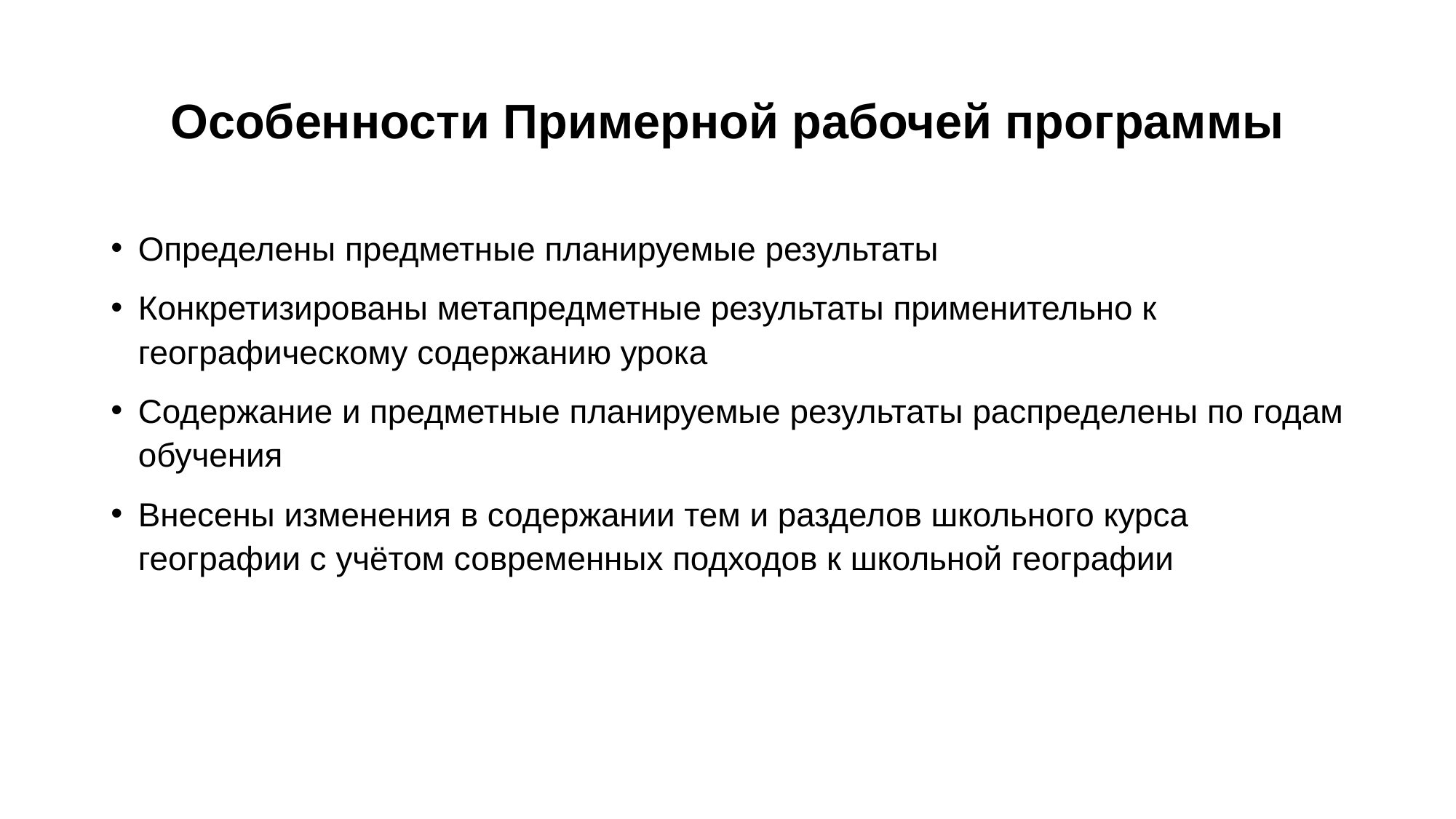

# Особенности Примерной рабочей программы
Определены предметные планируемые результаты
Конкретизированы метапредметные результаты применительно к географическому содержанию урока
Содержание и предметные планируемые результаты распределены по годам обучения
Внесены изменения в содержании тем и разделов школьного курса географии с учётом современных подходов к школьной географии